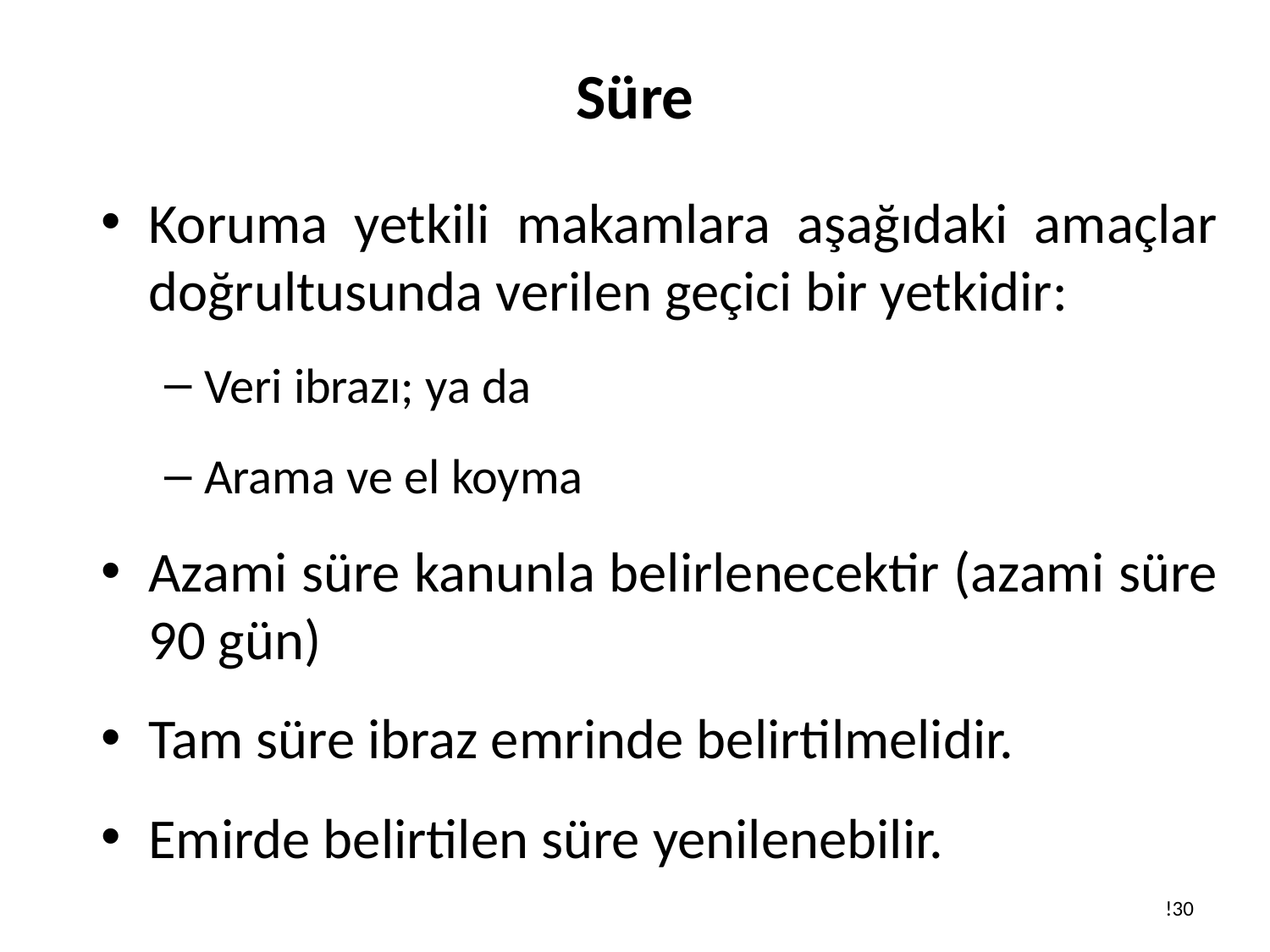

# Süre
Koruma yetkili makamlara aşağıdaki amaçlar doğrultusunda verilen geçici bir yetkidir:
Veri ibrazı; ya da
Arama ve el koyma
Azami süre kanunla belirlenecektir (azami süre 90 gün)
Tam süre ibraz emrinde belirtilmelidir.
Emirde belirtilen süre yenilenebilir.
!30